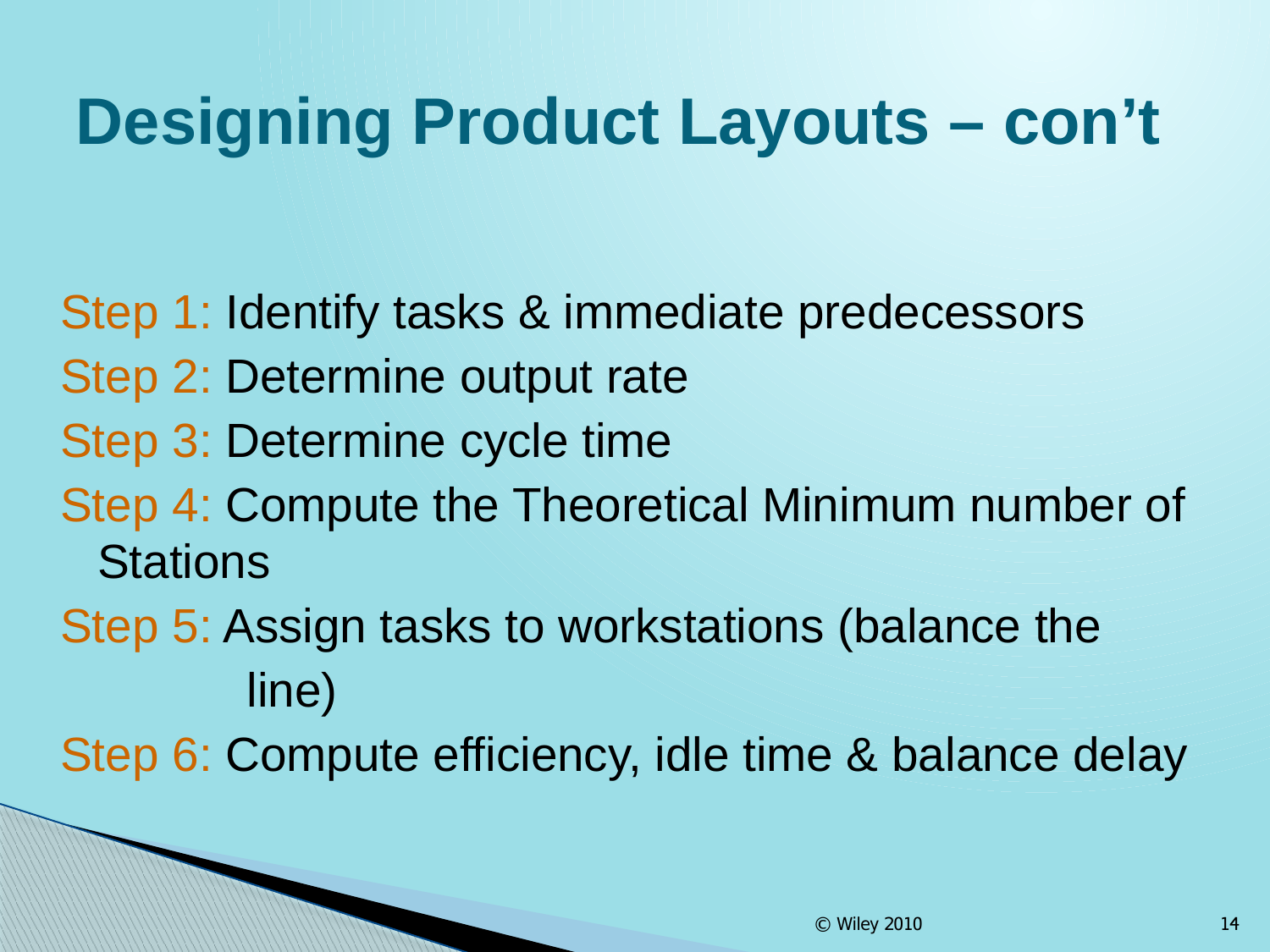

# Designing Product Layouts – con’t
Step 1: Identify tasks & immediate predecessors
Step 2: Determine output rate
Step 3: Determine cycle time
Step 4: Compute the Theoretical Minimum number of Stations
Step 5: Assign tasks to workstations (balance the
              line)
Step 6: Compute efficiency, idle time & balance delay
© Wiley 2010
14